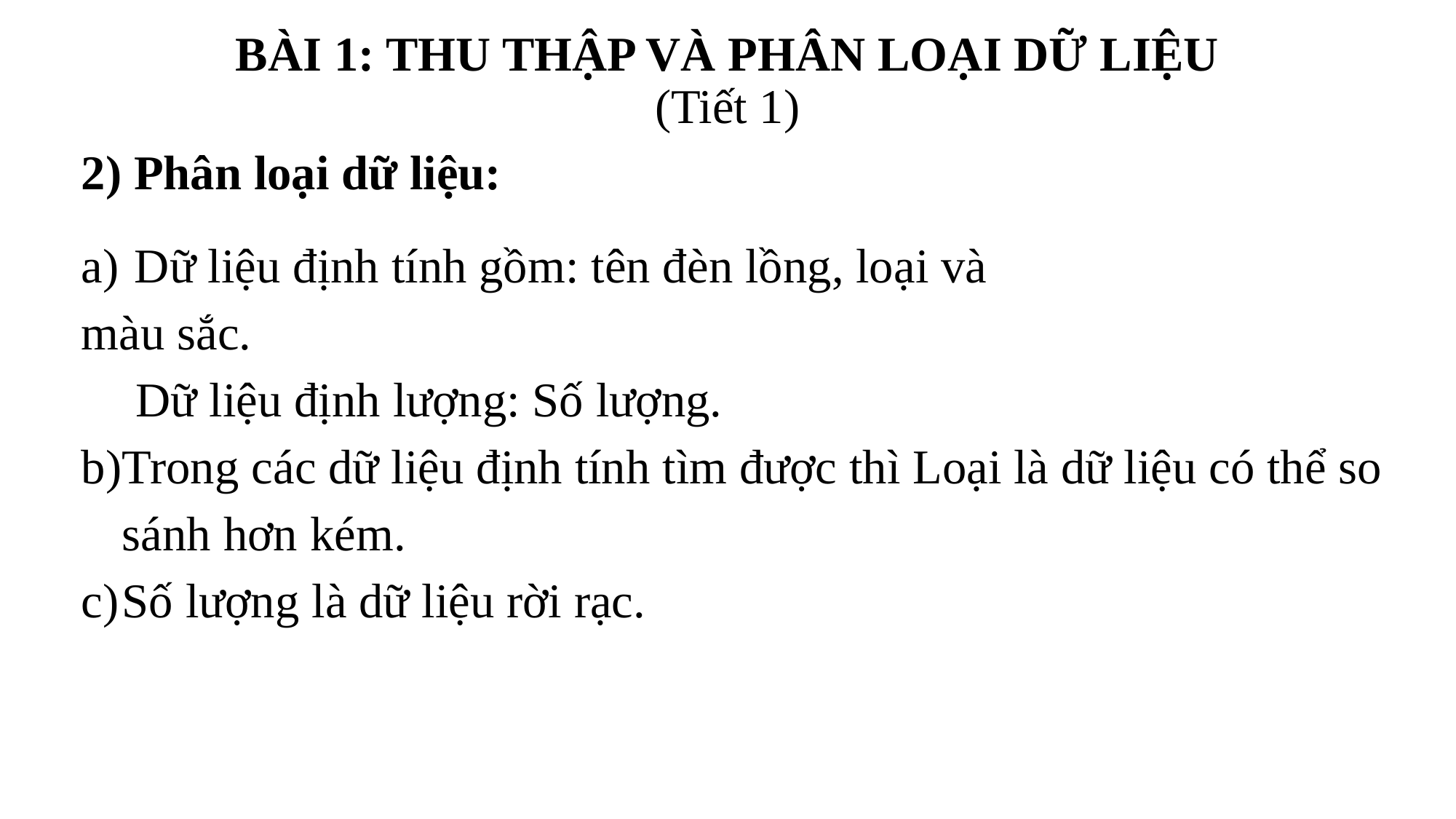

BÀI 1: THU THẬP VÀ PHÂN LOẠI DỮ LIỆU
(Tiết 1)
2) Phân loại dữ liệu:

 Dữ liệu định tính gồm: tên đèn lồng, loại và
màu sắc.
Dữ liệu định lượng: Số lượng.
Trong các dữ liệu định tính tìm được thì Loại là dữ liệu có thể so sánh hơn kém.
Số lượng là dữ liệu rời rạc.